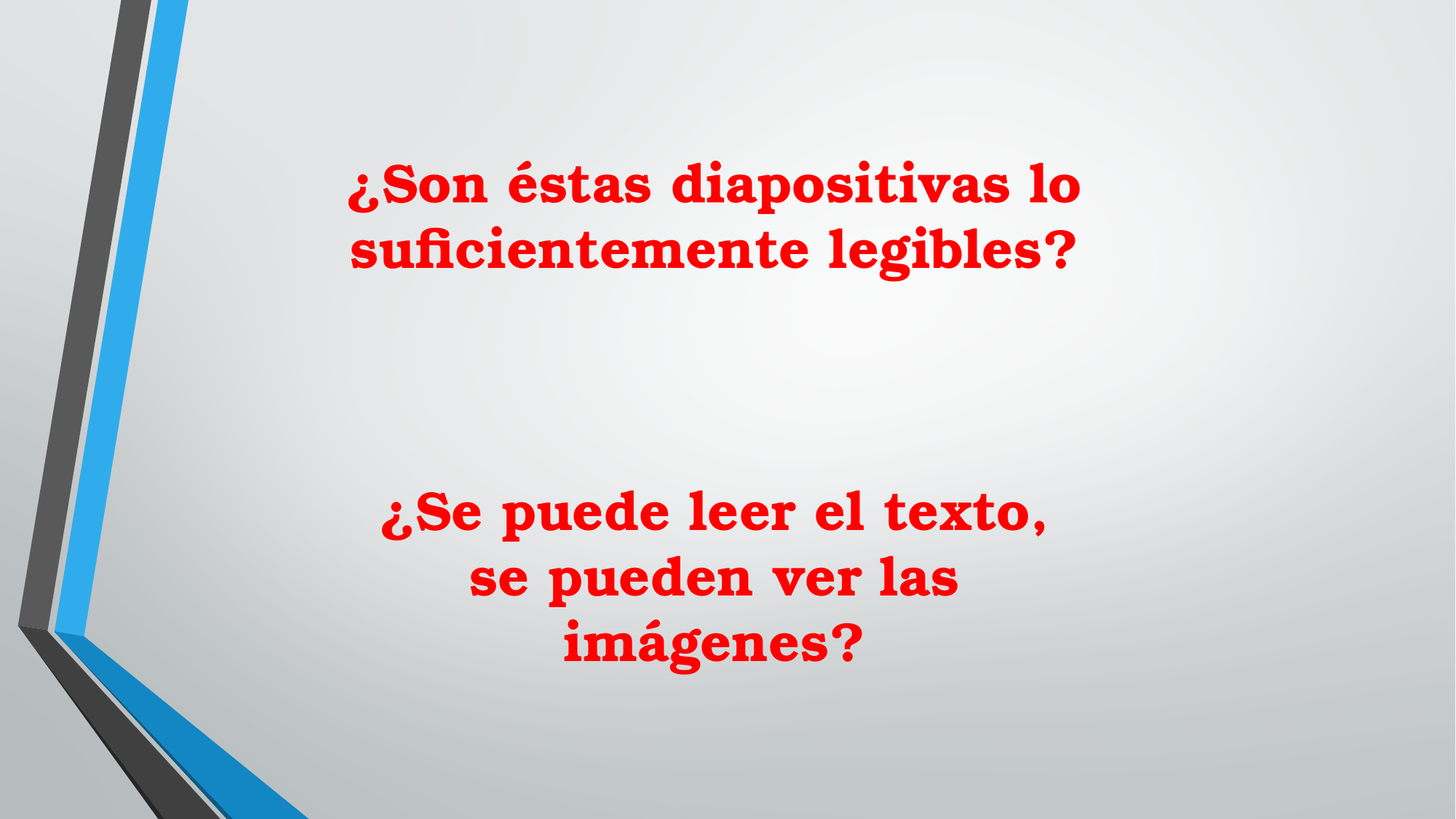

¿Son éstas diapositivas lo suficientemente legibles?

¿Se puede leer el texto, se pueden ver las imágenes?